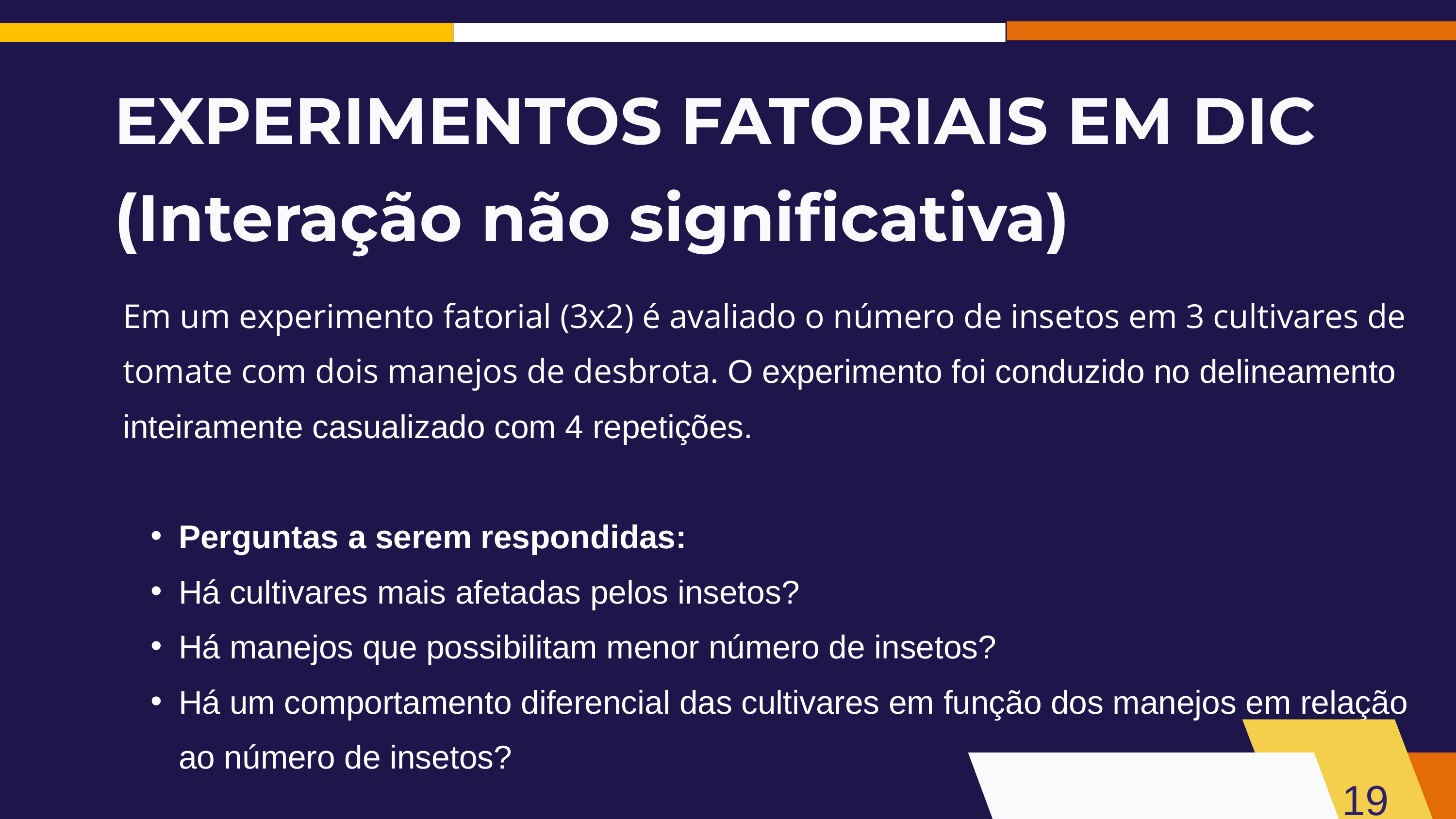

EXPERIMENTOS FATORIAIS EM DIC (Interação não significativa)
Em um experimento fatorial (3x2) é avaliado o número de insetos em 3 cultivares de tomate com dois manejos de desbrota. O experimento foi conduzido no delineamento inteiramente casualizado com 4 repetições.

Perguntas a serem respondidas:
Há cultivares mais afetadas pelos insetos?
Há manejos que possibilitam menor número de insetos?
Há um comportamento diferencial das cultivares em função dos manejos em relação ao número de insetos?

19